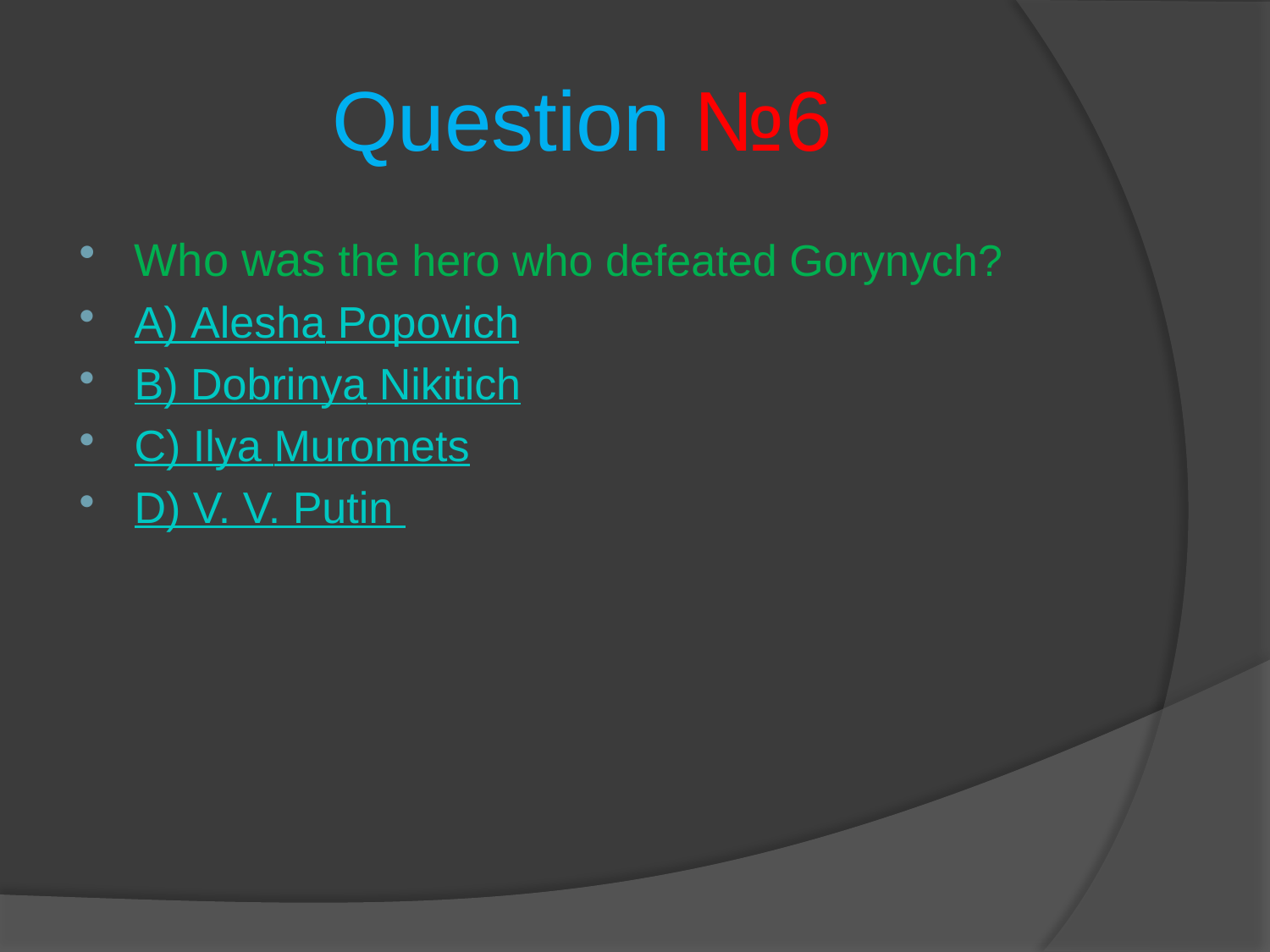

# Question №6
Who was the hero who defeated Gorynych?
A) Alesha Popovich
B) Dobrinya Nikitich
C) Ilya Muromets
D) V. V. Putin